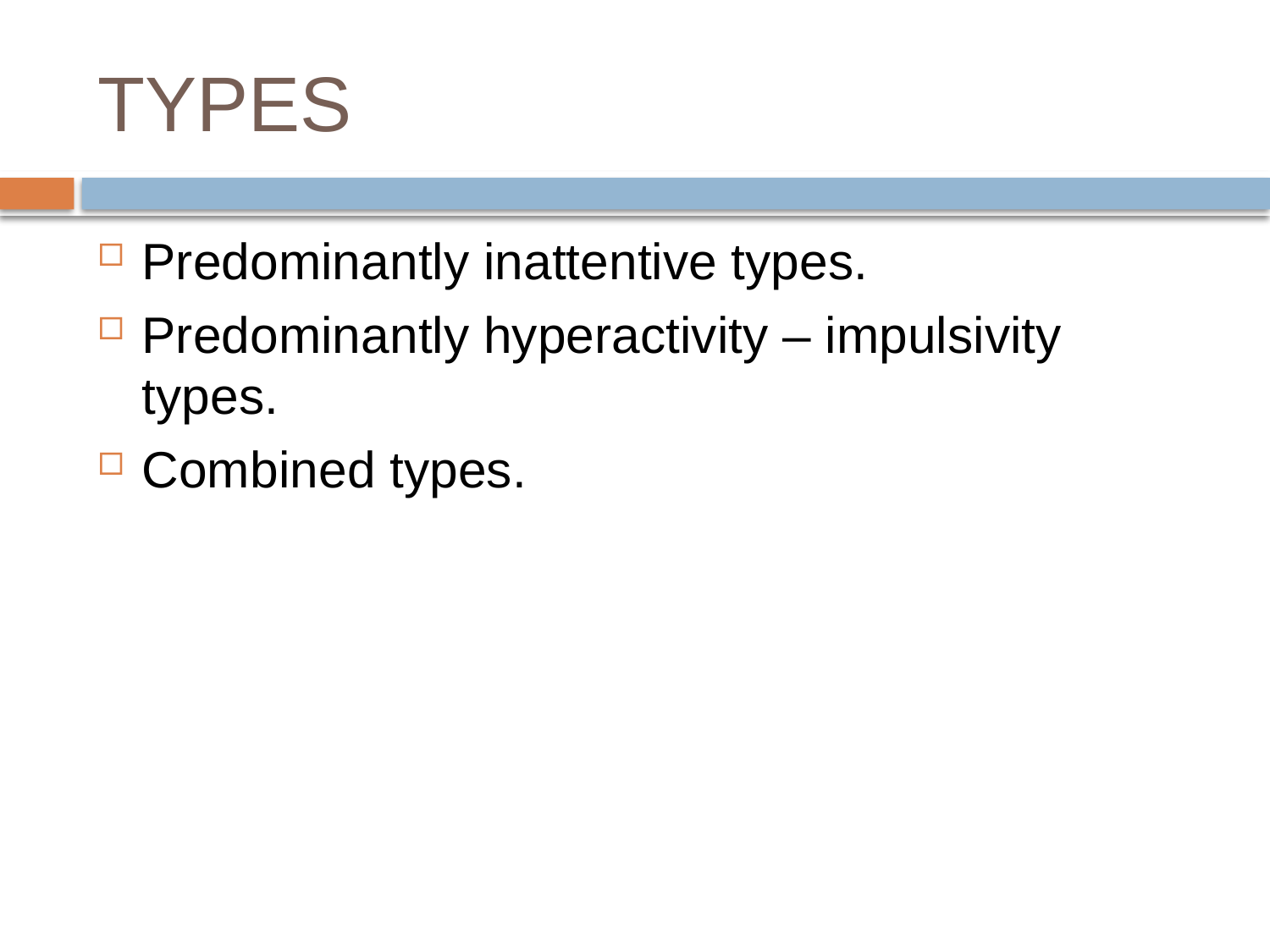

# TYPES
Predominantly inattentive types.
Predominantly hyperactivity – impulsivity types.
Combined types.